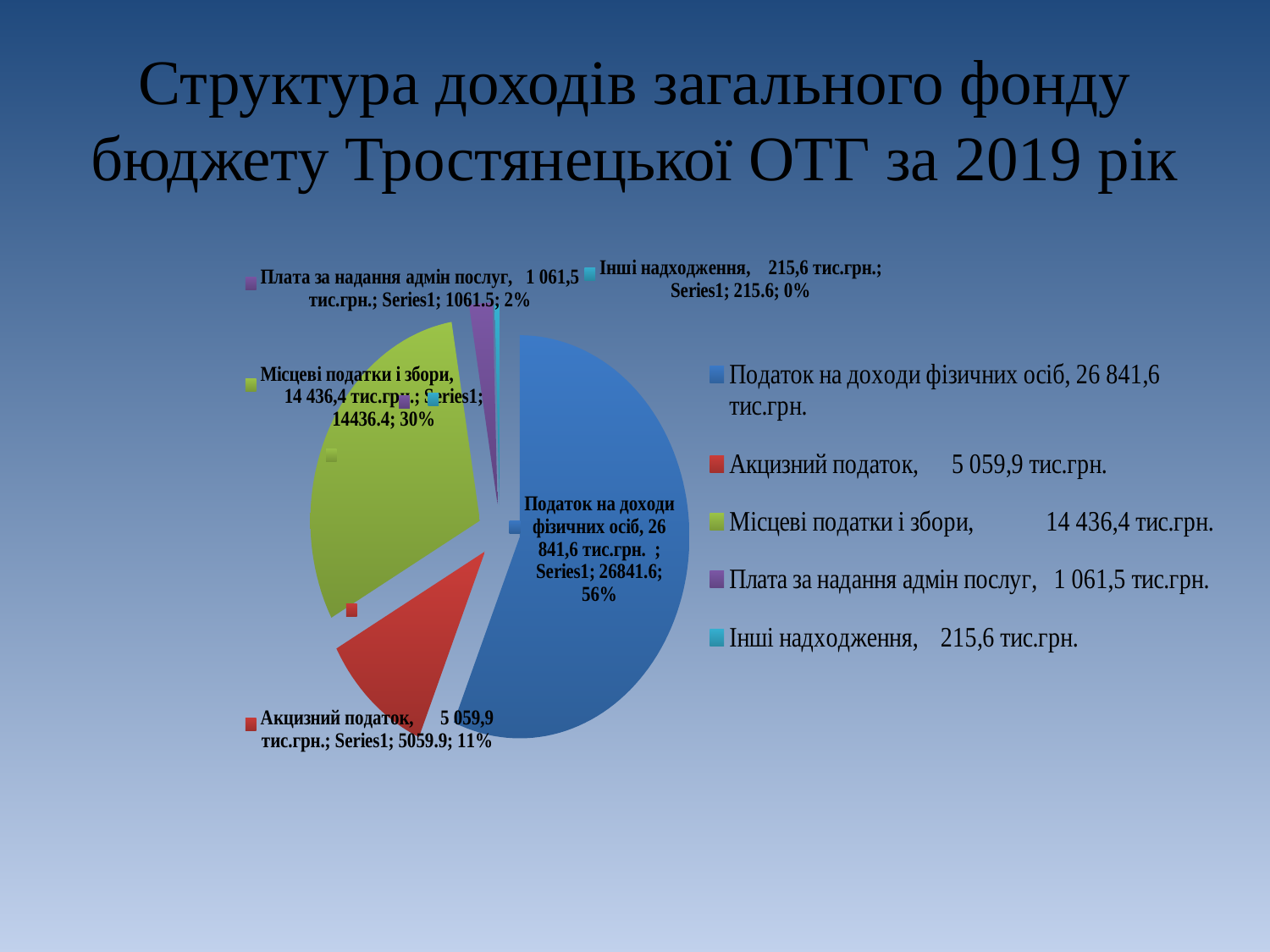

# Структура доходів загального фонду бюджету Тростянецької ОТГ за 2019 рік

### Chart

| Category |  |
|---|---|
| Податок на доходи фізичних осіб, 26 841,6 тис.грн.   | 26841.599999999973 |
| Акцизний податок,      5 059,9 тис.грн. | 5059.900000000001 |
| Місцеві податки і збори,             14 436,4 тис.грн. | 14436.4 |
| Плата за надання адмін послуг,   1 061,5 тис.грн. | 1061.5 |
| Інші надходження,    215,6 тис.грн. | 215.6 |